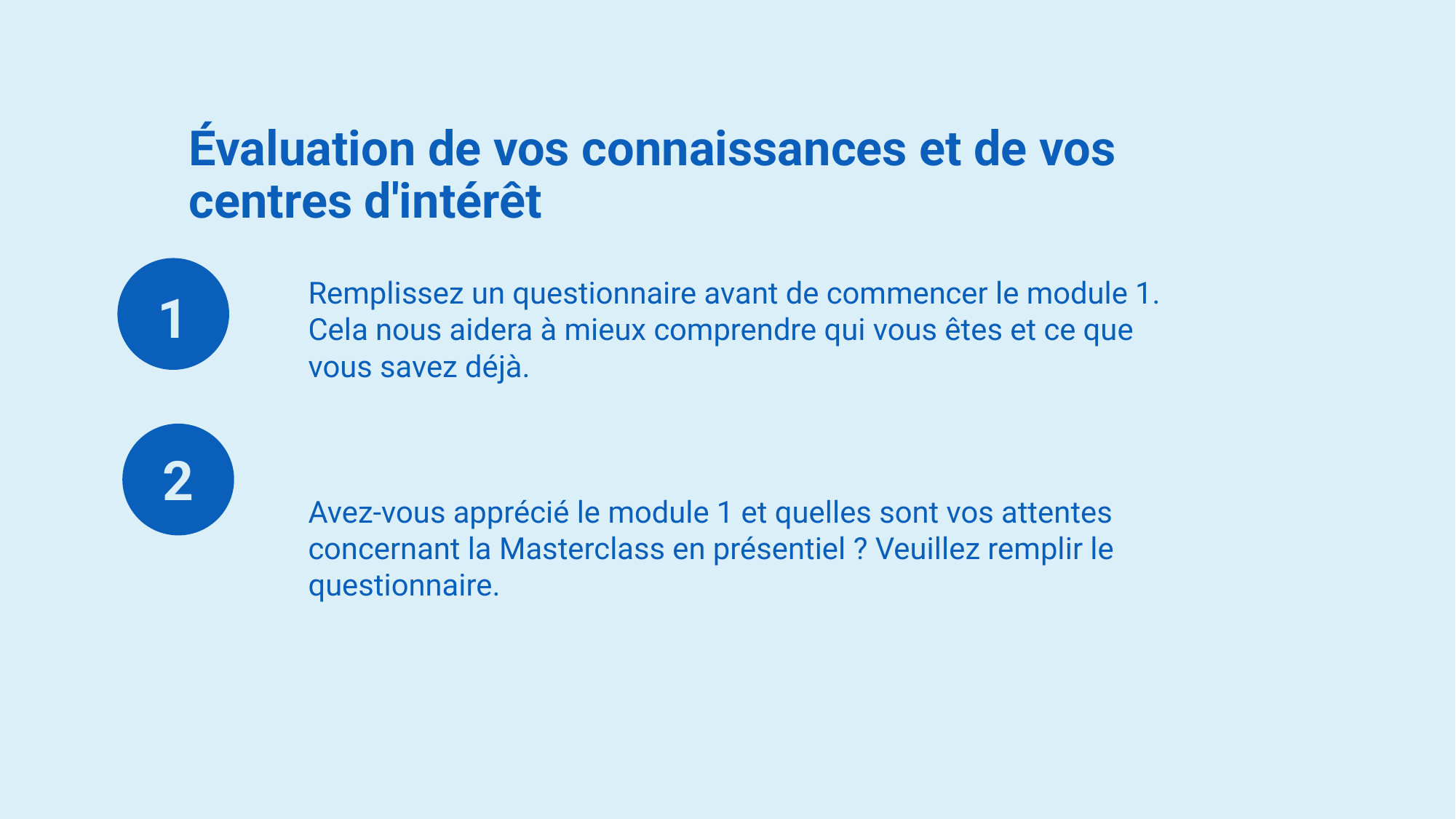

Évaluation de vos connaissances et de vos centres d'intérêt

Remplissez un questionnaire avant de commencer le module 1. Cela nous aidera à mieux comprendre qui vous êtes et ce que vous savez déjà.

Avez-vous apprécié le module 1 et quelles sont vos attentes concernant la Masterclass en présentiel ? Veuillez remplir le questionnaire.

1

2